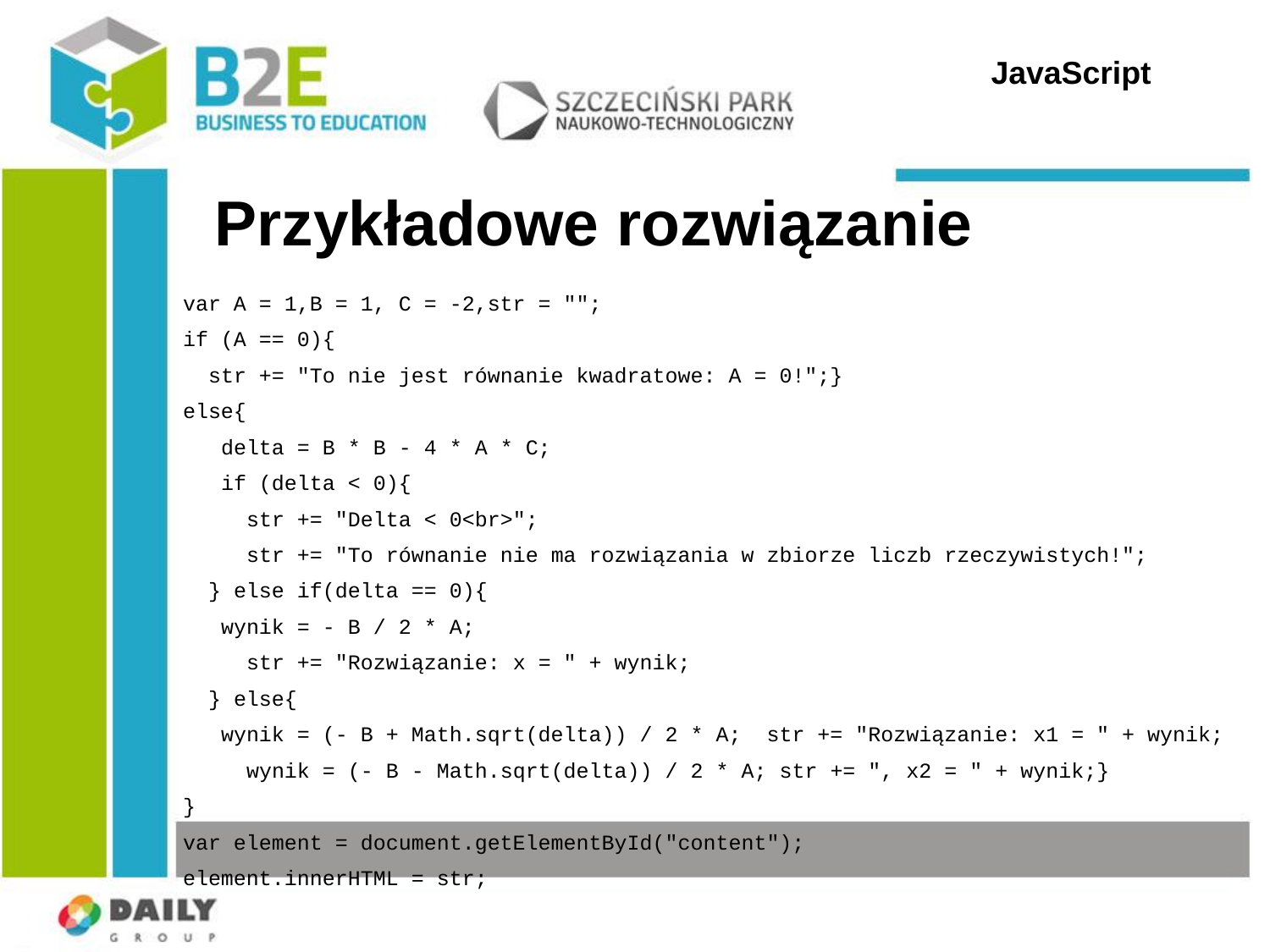

JavaScript
Przykładowe rozwiązanie
var A = 1,B = 1, C = -2,str = "";
if (A == 0){
  str += "To nie jest równanie kwadratowe: A = 0!";}
else{
   delta = B * B - 4 * A * C;
   if (delta < 0){
     str += "Delta < 0<br>";
     str += "To równanie nie ma rozwiązania w zbiorze liczb rzeczywistych!";
  } else if(delta == 0){
   wynik = - B / 2 * A;
     str += "Rozwiązanie: x = " + wynik;
  } else{
   wynik = (- B + Math.sqrt(delta)) / 2 * A;  str += "Rozwiązanie: x1 = " + wynik;
     wynik = (- B - Math.sqrt(delta)) / 2 * A; str += ", x2 = " + wynik;}
}
var element = document.getElementById("content");
element.innerHTML = str;